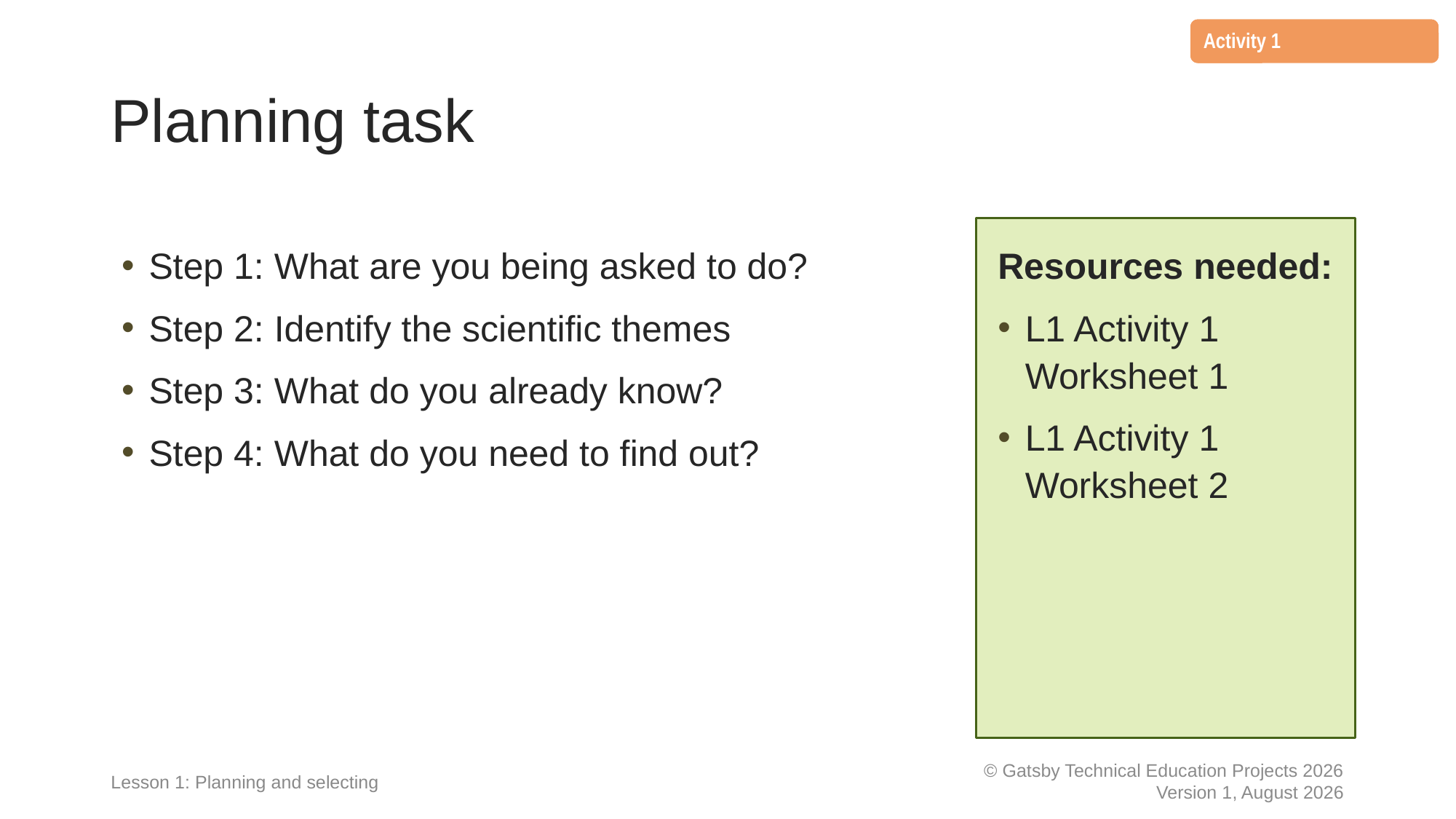

Activity 1

# Planning task
Step 1: What are you being asked to do?
Step 2: Identify the scientific themes
Step 3: What do you already know?
Step 4: What do you need to find out?
Resources needed:
L1 Activity 1 Worksheet 1
L1 Activity 1 Worksheet 2
Lesson 1: Planning and selecting